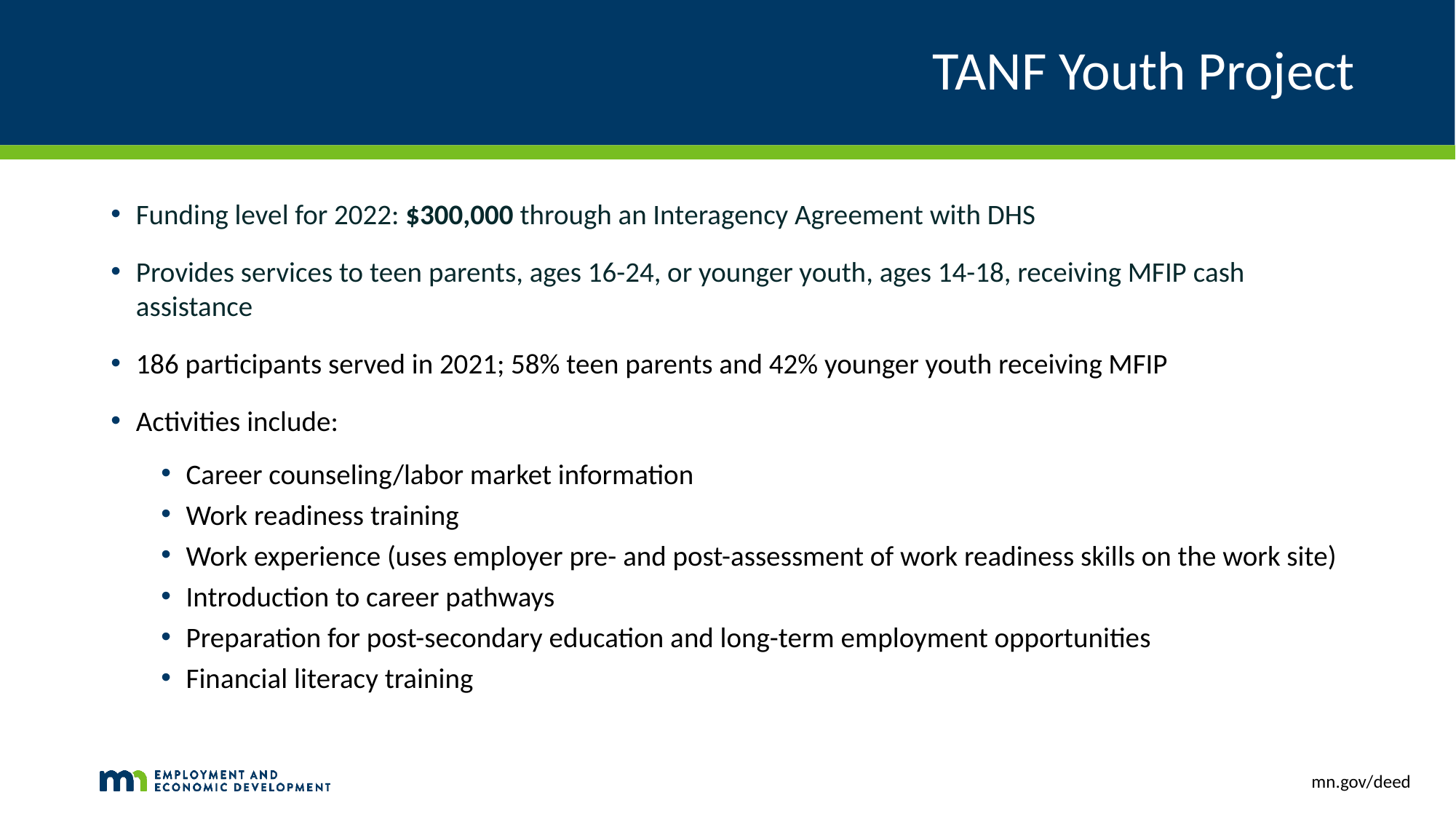

# TANF Youth Project
Funding level for 2022: $300,000 through an Interagency Agreement with DHS
Provides services to teen parents, ages 16-24, or younger youth, ages 14-18, receiving MFIP cash assistance
186 participants served in 2021; 58% teen parents and 42% younger youth receiving MFIP
Activities include:
Career counseling/labor market information
Work readiness training
Work experience (uses employer pre- and post-assessment of work readiness skills on the work site)
Introduction to career pathways
Preparation for post-secondary education and long-term employment opportunities
Financial literacy training
mn.gov/deed